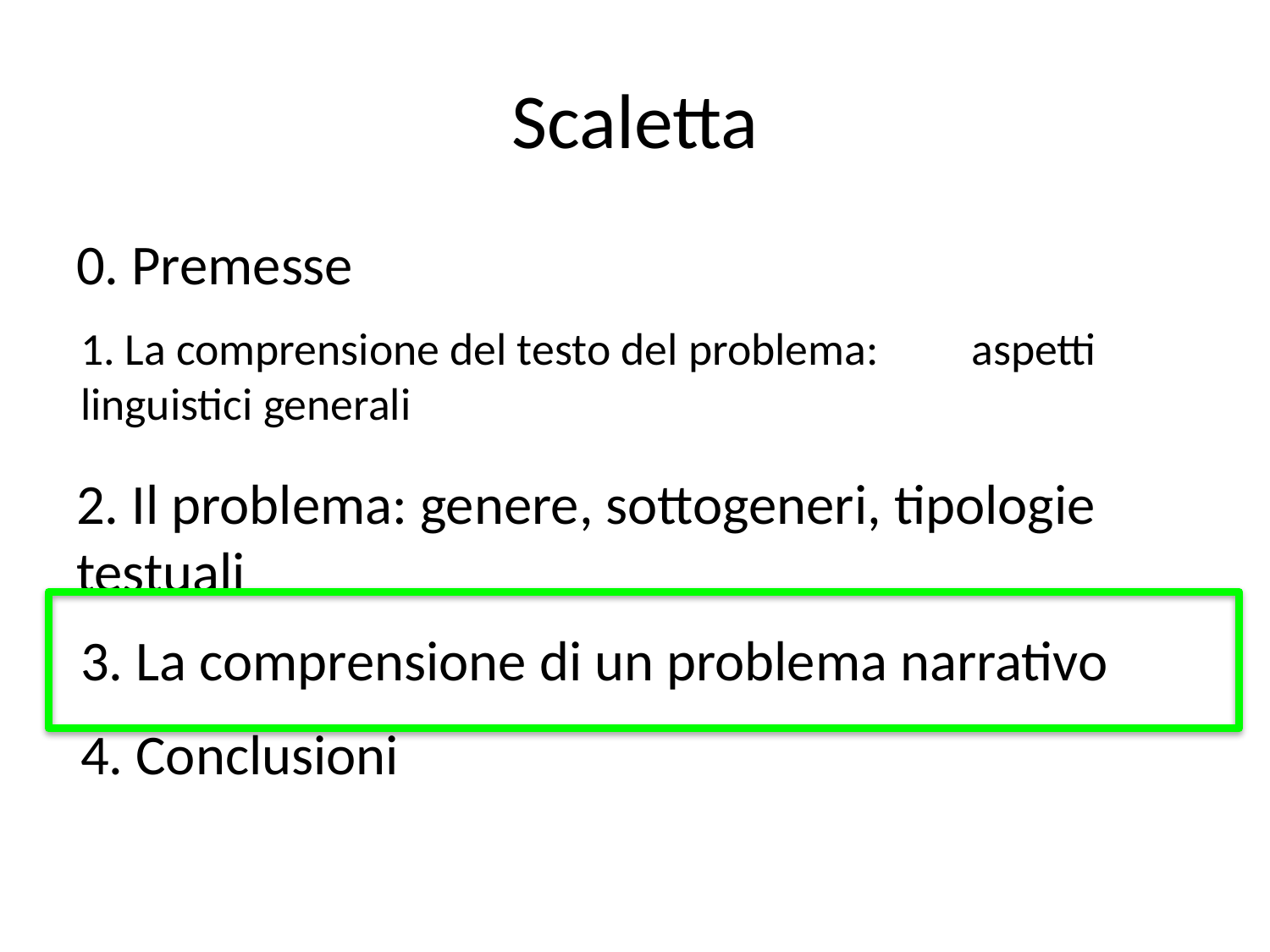

# Scaletta
0. Premesse
1. La comprensione del testo del problema:         aspetti linguistici generali
2. Il problema: genere, sottogeneri, tipologie testuali

3. La comprensione di un problema narrativo
4. Conclusioni